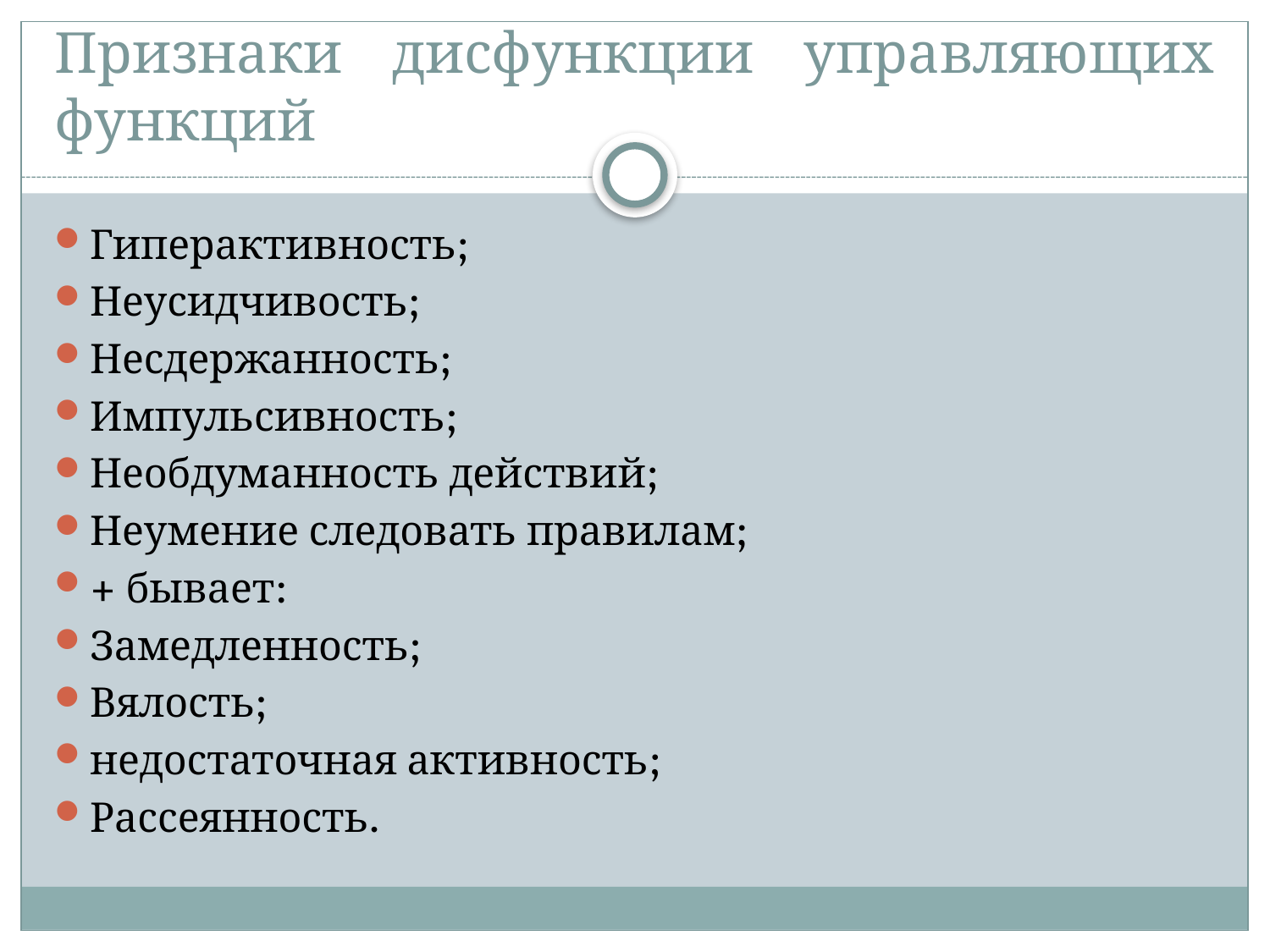

# Признаки дисфункции управляющих функций
Гиперактивность;
Неусидчивость;
Несдержанность;
Импульсивность;
Необдуманность действий;
Неумение следовать правилам;
+ бывает:
Замедленность;
Вялость;
недостаточная активность;
Рассеянность.